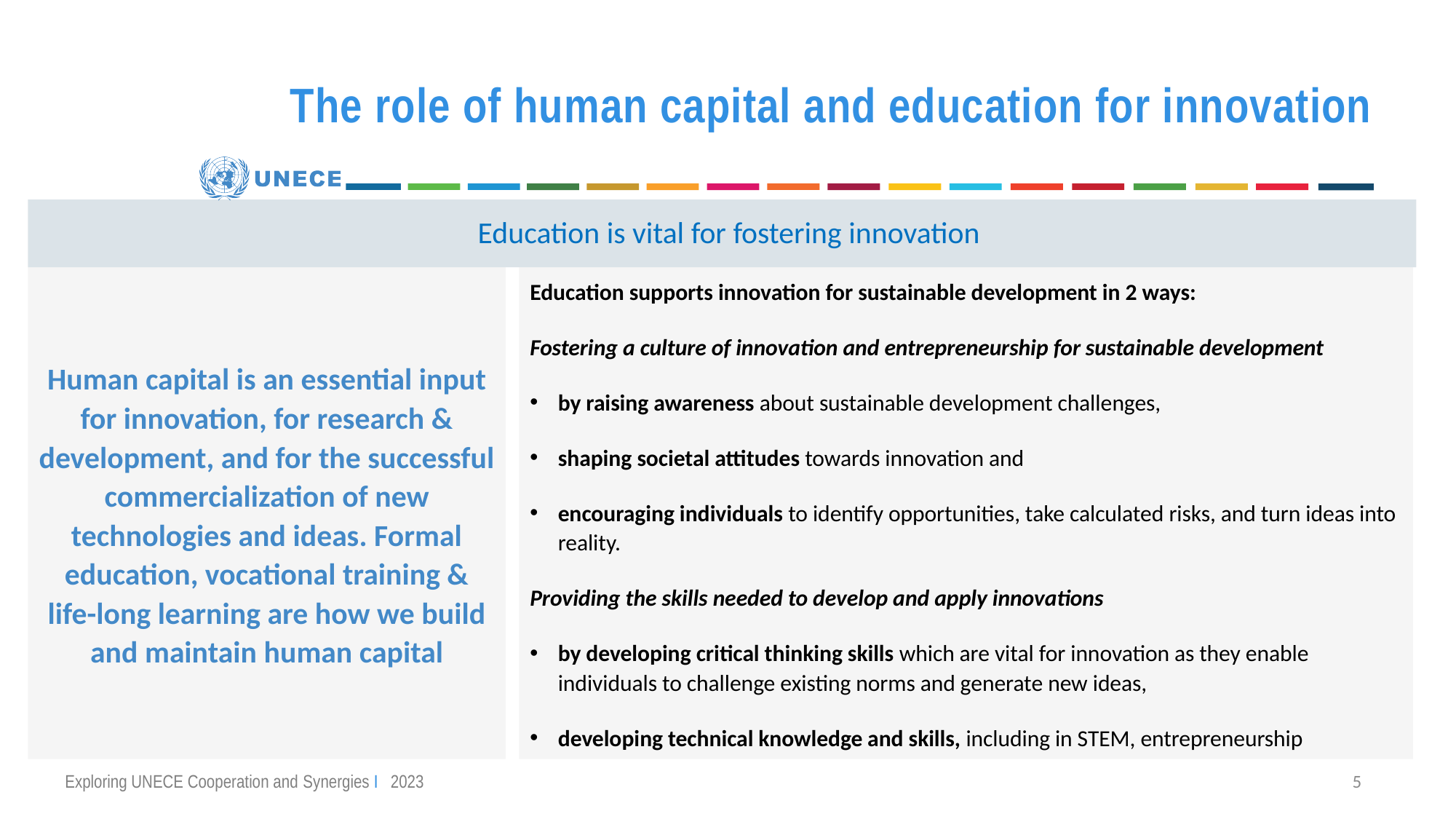

The role of human capital and education for innovation
Education is vital for fostering innovation
Human capital is an essential input for innovation, for research & development, and for the successful commercialization of new technologies and ideas. Formal education, vocational training & life-long learning are how we build and maintain human capital
Education supports innovation for sustainable development in 2 ways:
Fostering a culture of innovation and entrepreneurship for sustainable development
by raising awareness about sustainable development challenges,
shaping societal attitudes towards innovation and
encouraging individuals to identify opportunities, take calculated risks, and turn ideas into reality.
Providing the skills needed to develop and apply innovations
by developing critical thinking skills which are vital for innovation as they enable individuals to challenge existing norms and generate new ideas,
developing technical knowledge and skills, including in STEM, entrepreneurship
5